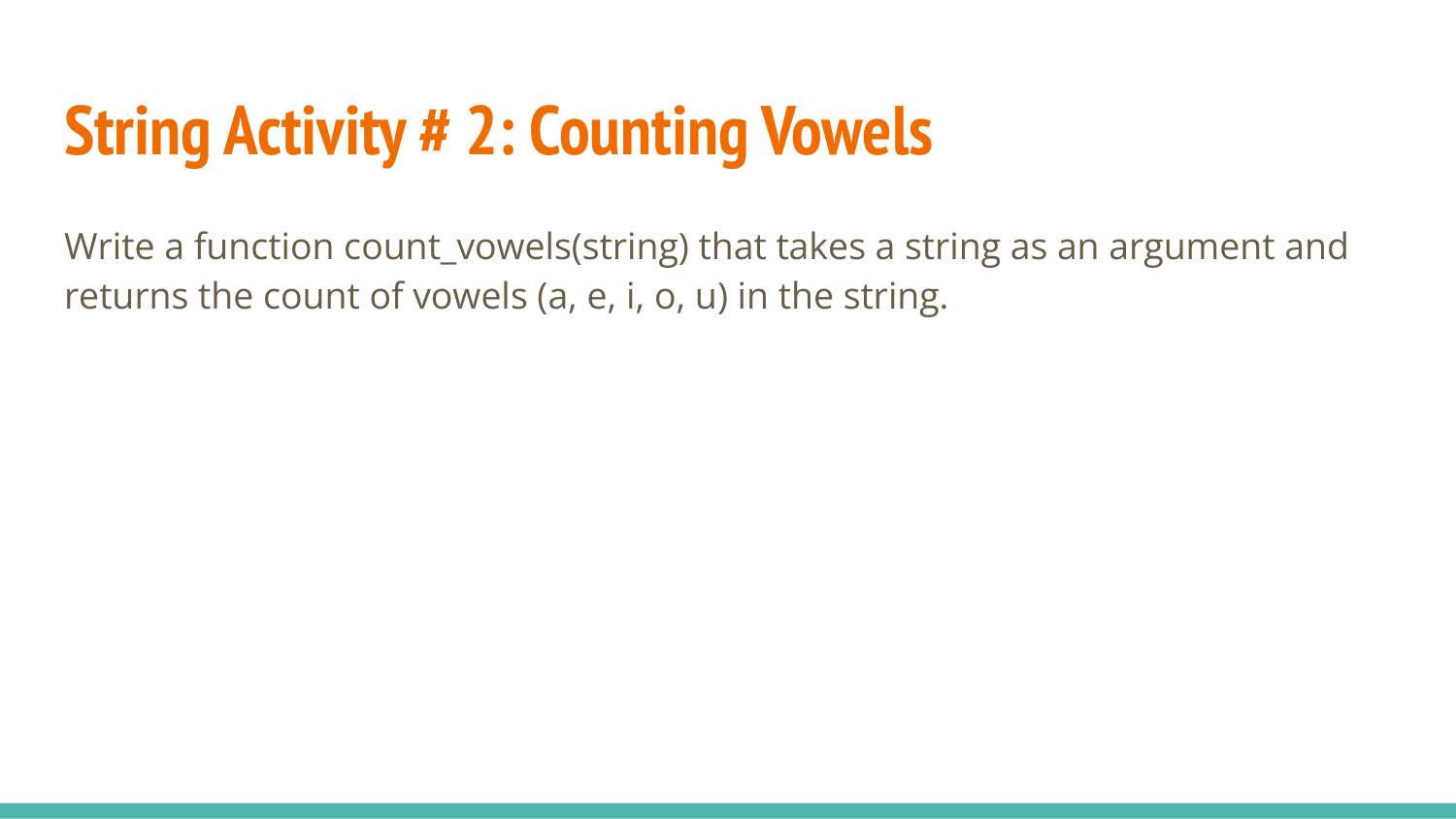

# String Activity # 2: Counting Vowels
Write a function count_vowels(string) that takes a string as an argument and returns the count of vowels (a, e, i, o, u) in the string.